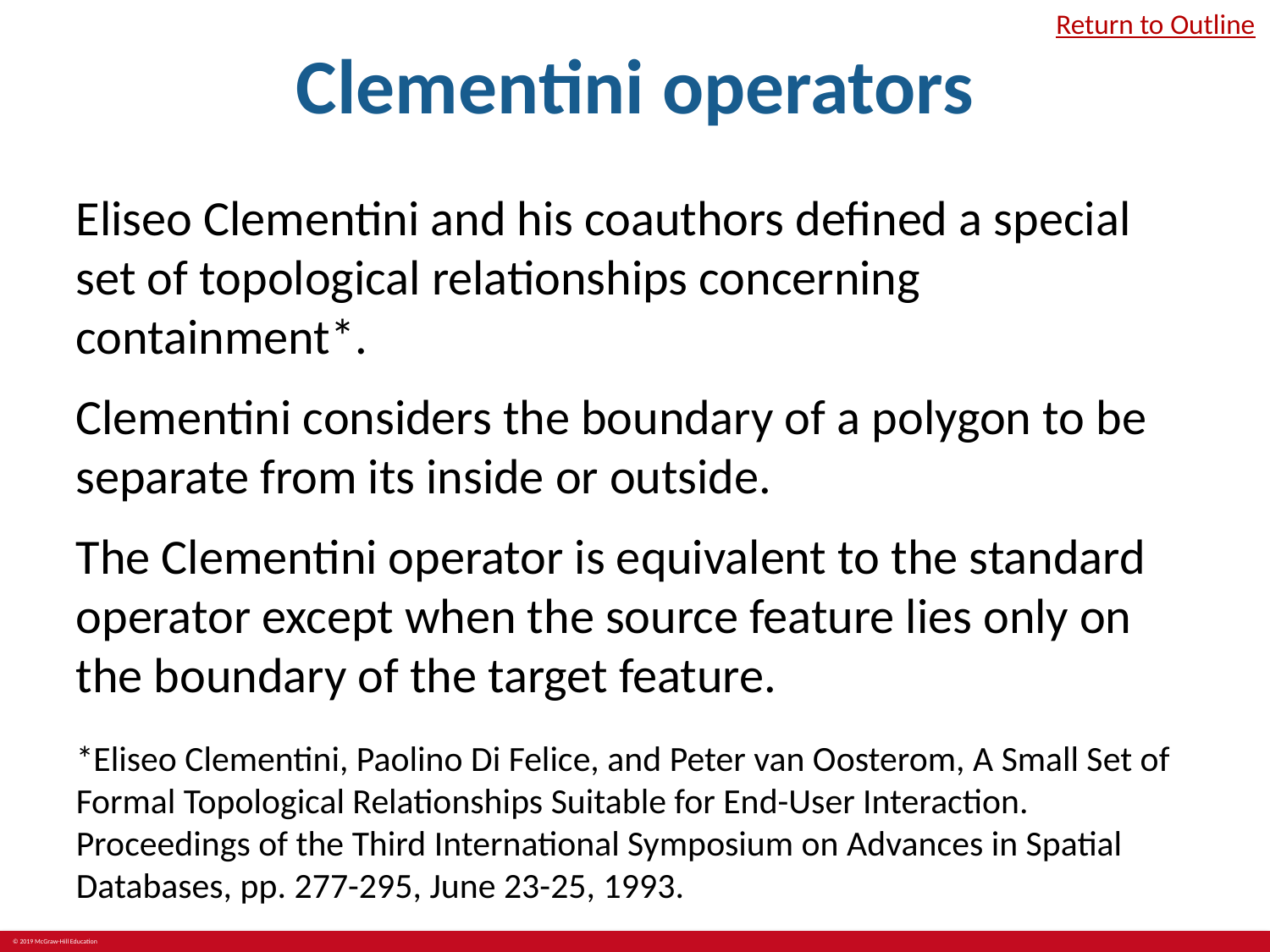

# Clementini operators
Return to Outline
Eliseo Clementini and his coauthors defined a special set of topological relationships concerning containment*.
Clementini considers the boundary of a polygon to be separate from its inside or outside.
The Clementini operator is equivalent to the standard operator except when the source feature lies only on the boundary of the target feature.
*Eliseo Clementini, Paolino Di Felice, and Peter van Oosterom, A Small Set of Formal Topological Relationships Suitable for End-User Interaction. Proceedings of the Third International Symposium on Advances in Spatial Databases, pp. 277-295, June 23-25, 1993.